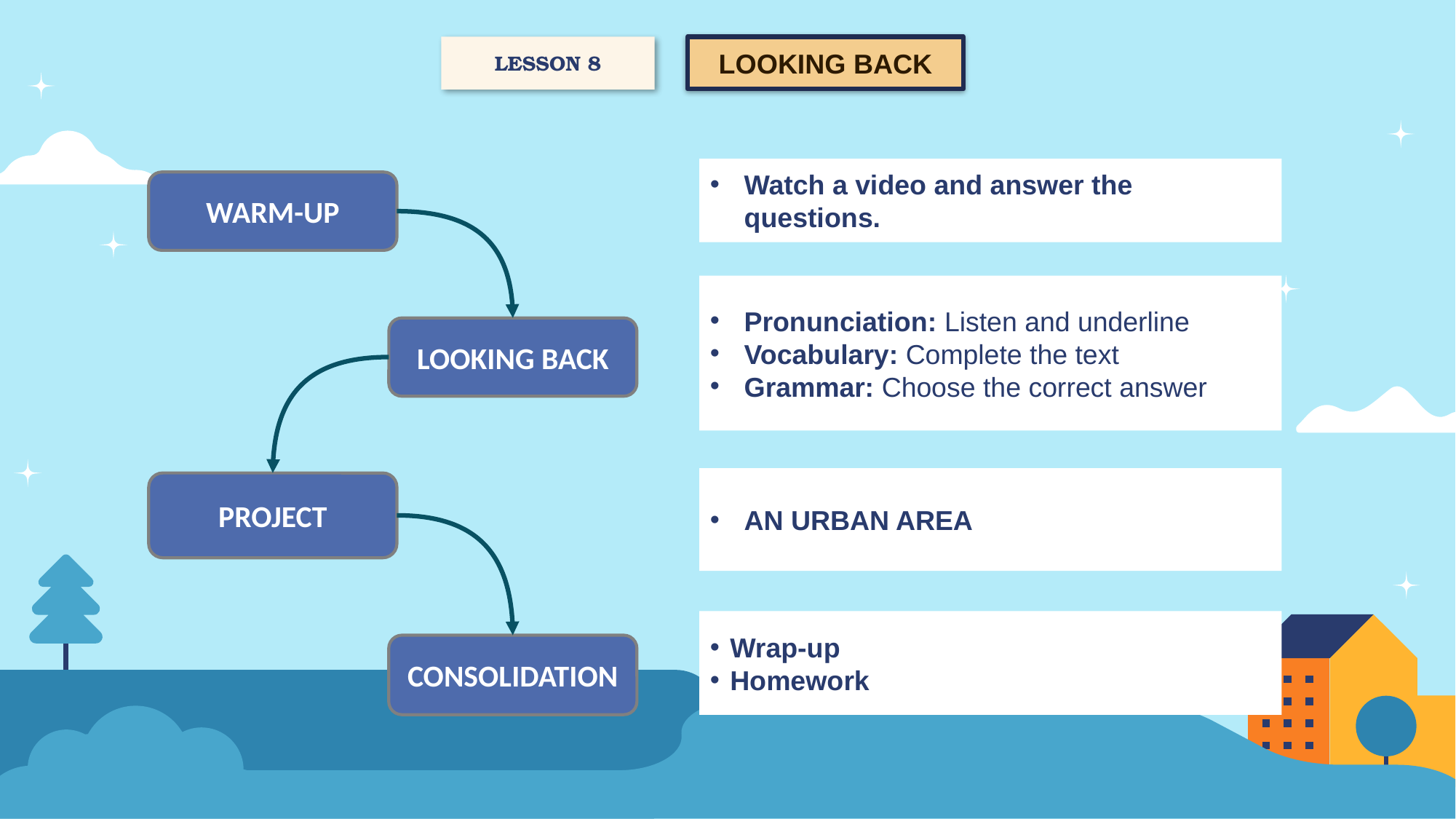

LESSON 8
LOOKING BACK
Watch a video and answer the questions.
WARM-UP
Pronunciation: Listen and underline
Vocabulary: Complete the text
Grammar: Choose the correct answer
LOOKING BACK
AN URBAN AREA
PROJECT
Wrap-up
Homework
CONSOLIDATION